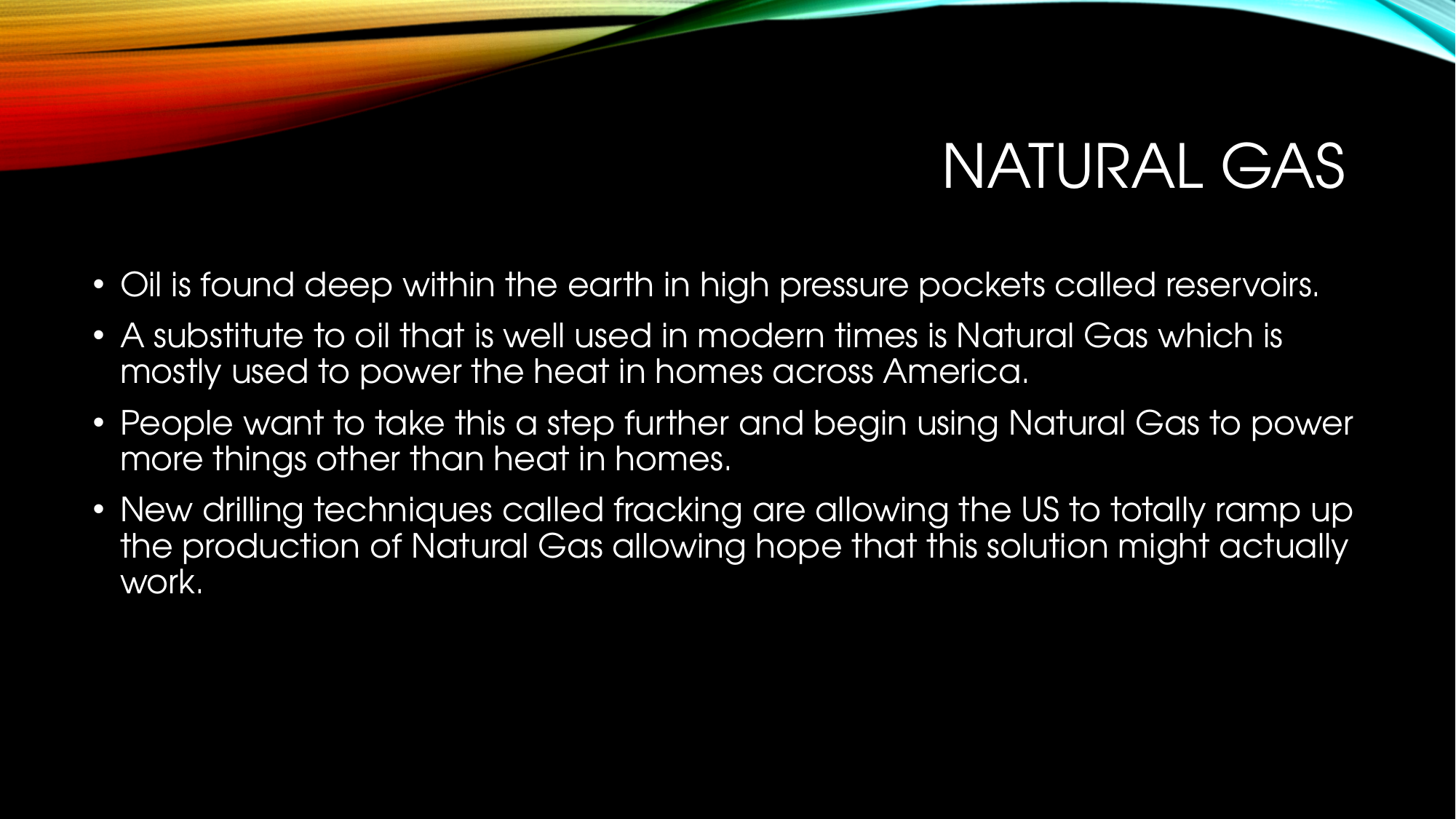

# Natural Gas
Oil is found deep within the earth in high pressure pockets called reservoirs.
A substitute to oil that is well used in modern times is Natural Gas which is mostly used to power the heat in homes across America.
People want to take this a step further and begin using Natural Gas to power more things other than heat in homes.
New drilling techniques called fracking are allowing the US to totally ramp up the production of Natural Gas allowing hope that this solution might actually work.